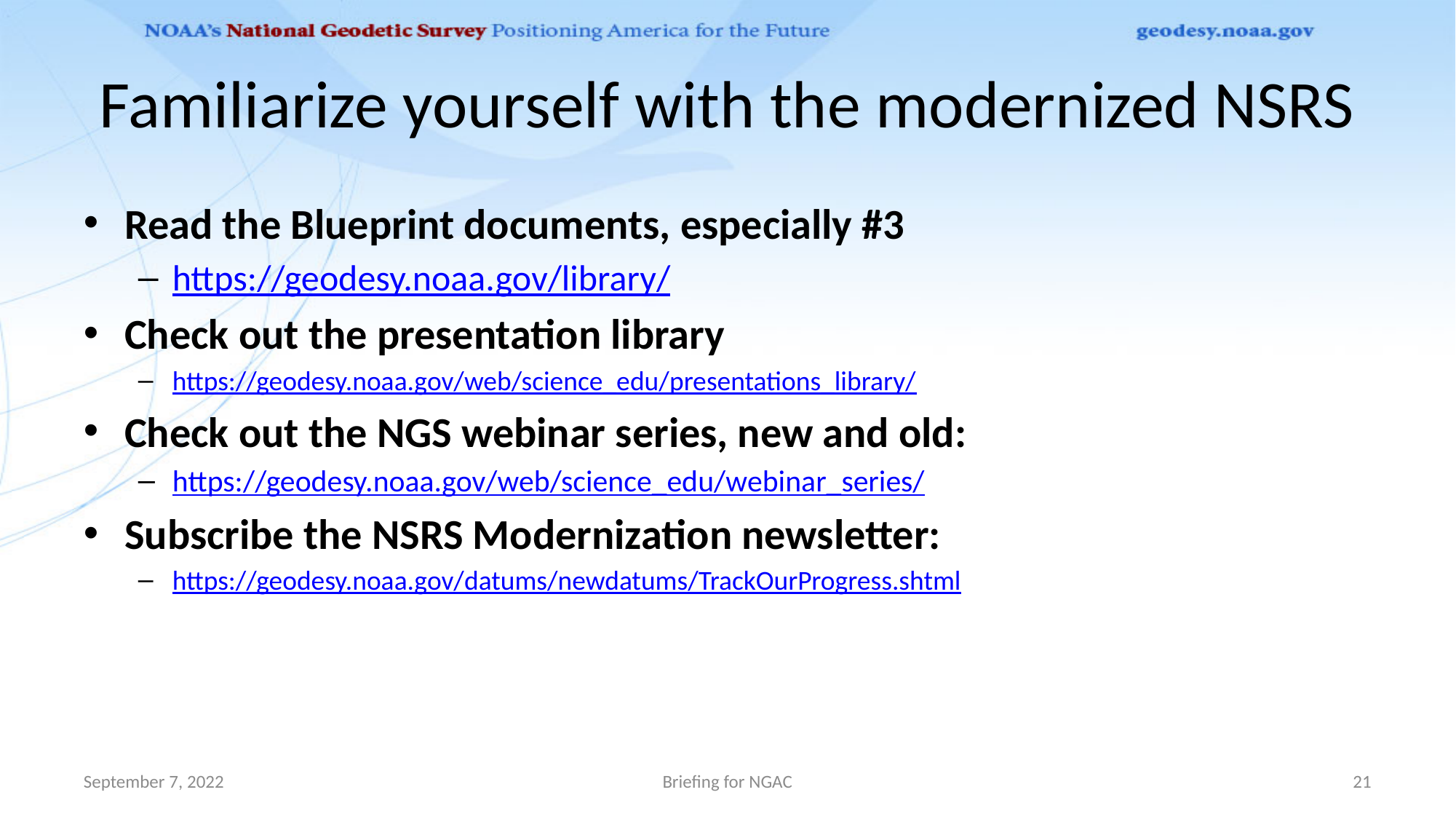

# Familiarize yourself with the modernized NSRS
Read the Blueprint documents, especially #3
https://geodesy.noaa.gov/library/
Check out the presentation library
https://geodesy.noaa.gov/web/science_edu/presentations_library/
Check out the NGS webinar series, new and old:
https://geodesy.noaa.gov/web/science_edu/webinar_series/
Subscribe the NSRS Modernization newsletter:
https://geodesy.noaa.gov/datums/newdatums/TrackOurProgress.shtml

September 7, 2022
Briefing for NGAC
21